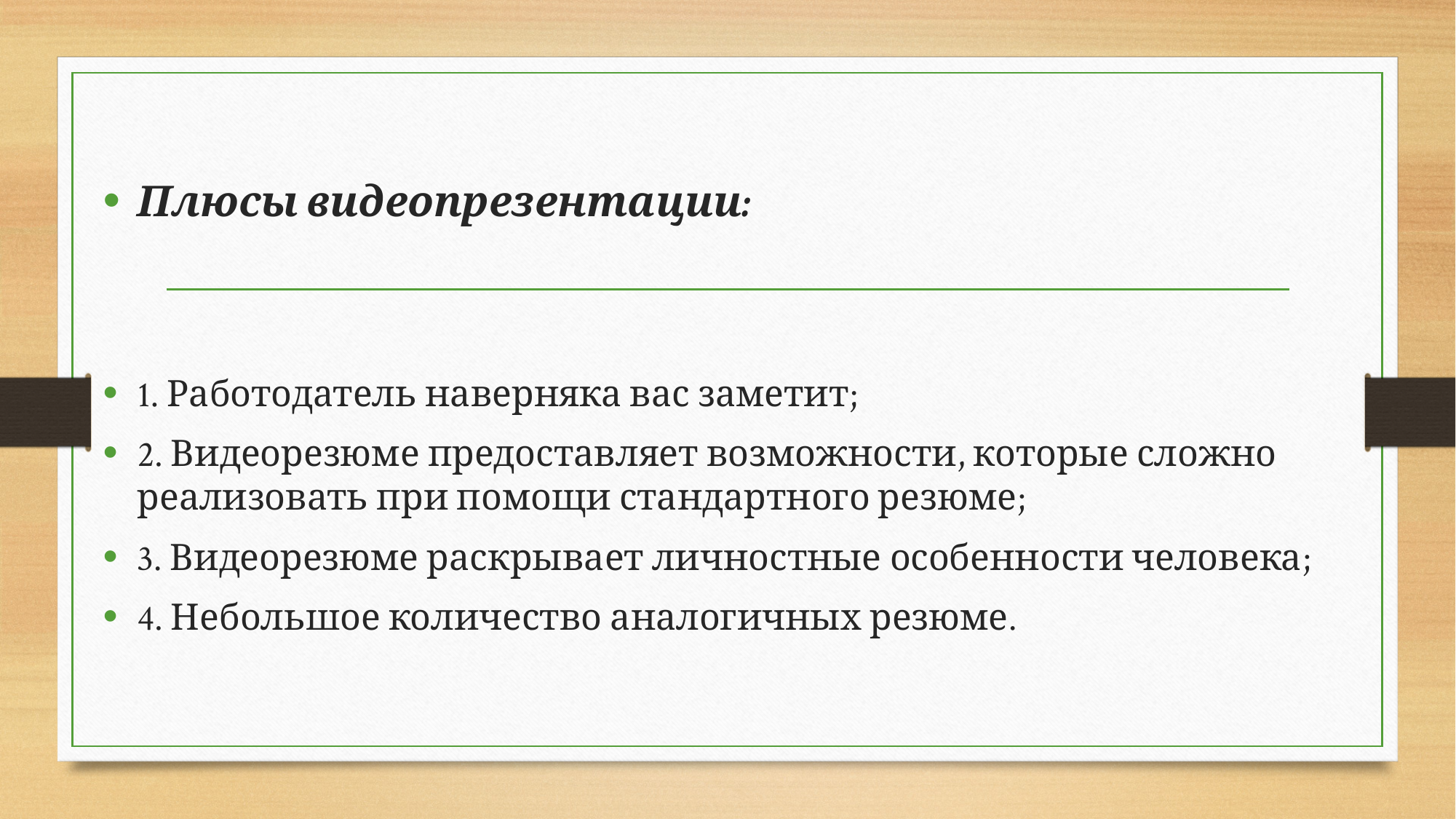

Плюсы видеопрезентации:

1. Работодатель наверняка вас заметит;
2. Видеорезюме предоставляет возможности, которые сложно реализовать при помощи стандартного резюме;
3. Видеорезюме раскрывает личностные особенности человека;
4. Небольшое количество аналогичных резюме.